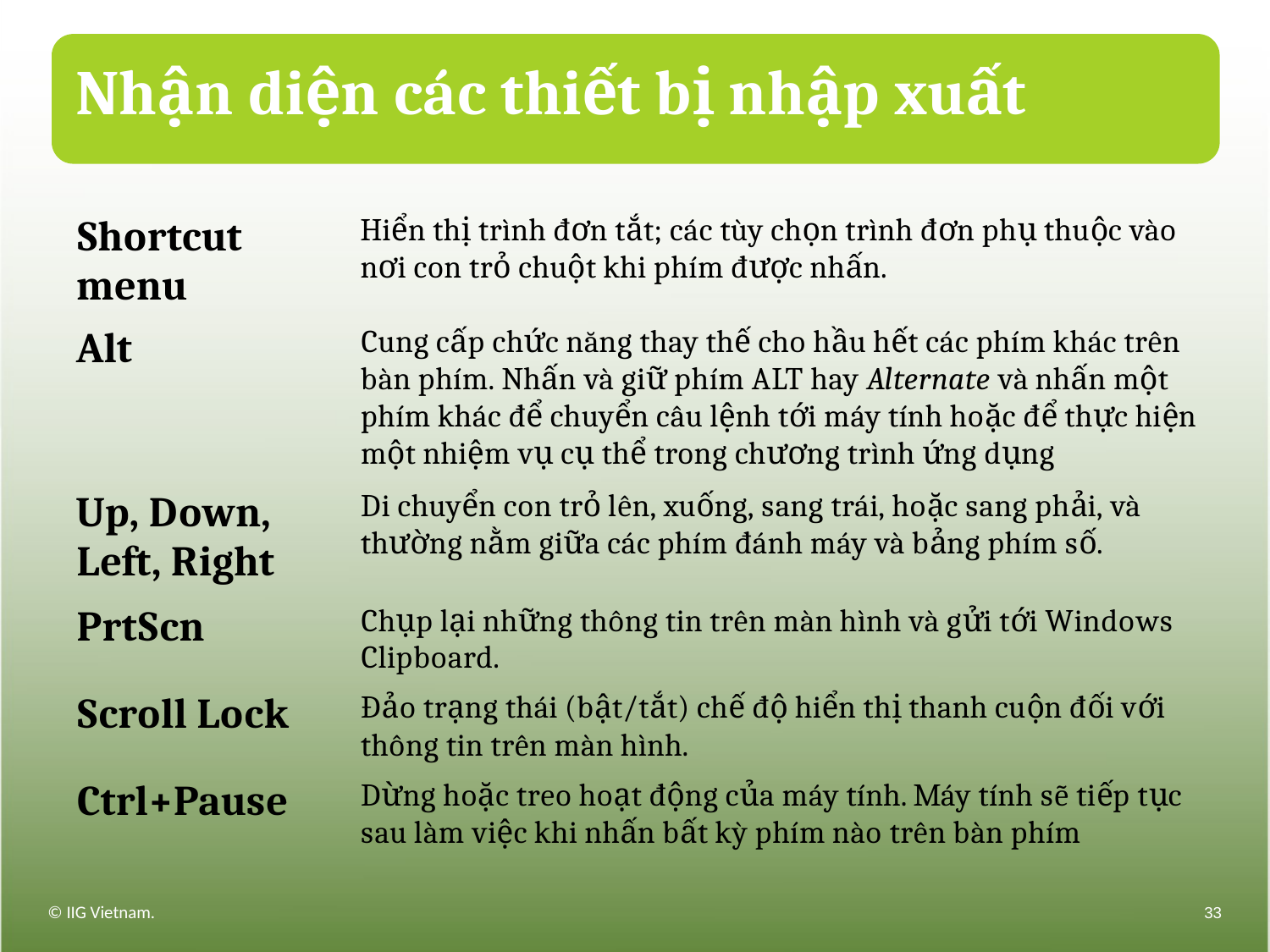

# Nhận diện các thiết bị nhập xuất
| Shortcut menu | Hiển thị trình đơn tắt; các tùy chọn trình đơn phụ thuộc vào nơi con trỏ chuột khi phím được nhấn. |
| --- | --- |
| Alt | Cung cấp chức năng thay thế cho hầu hết các phím khác trên bàn phím. Nhấn và giữ phím ALT hay Alternate và nhấn một phím khác để chuyển câu lệnh tới máy tính hoặc để thực hiện một nhiệm vụ cụ thể trong chương trình ứng dụng |
| Up, Down, Left, Right | Di chuyển con trỏ lên, xuống, sang trái, hoặc sang phải, và thường nằm giữa các phím đánh máy và bảng phím số. |
| PrtScn | Chụp lại những thông tin trên màn hình và gửi tới Windows Clipboard. |
| Scroll Lock | Đảo trạng thái (bật/tắt) chế độ hiển thị thanh cuộn đối với thông tin trên màn hình. |
| Ctrl+Pause | Dừng hoặc treo hoạt động của máy tính. Máy tính sẽ tiếp tục sau làm việc khi nhấn bất kỳ phím nào trên bàn phím |
© IIG Vietnam.
33